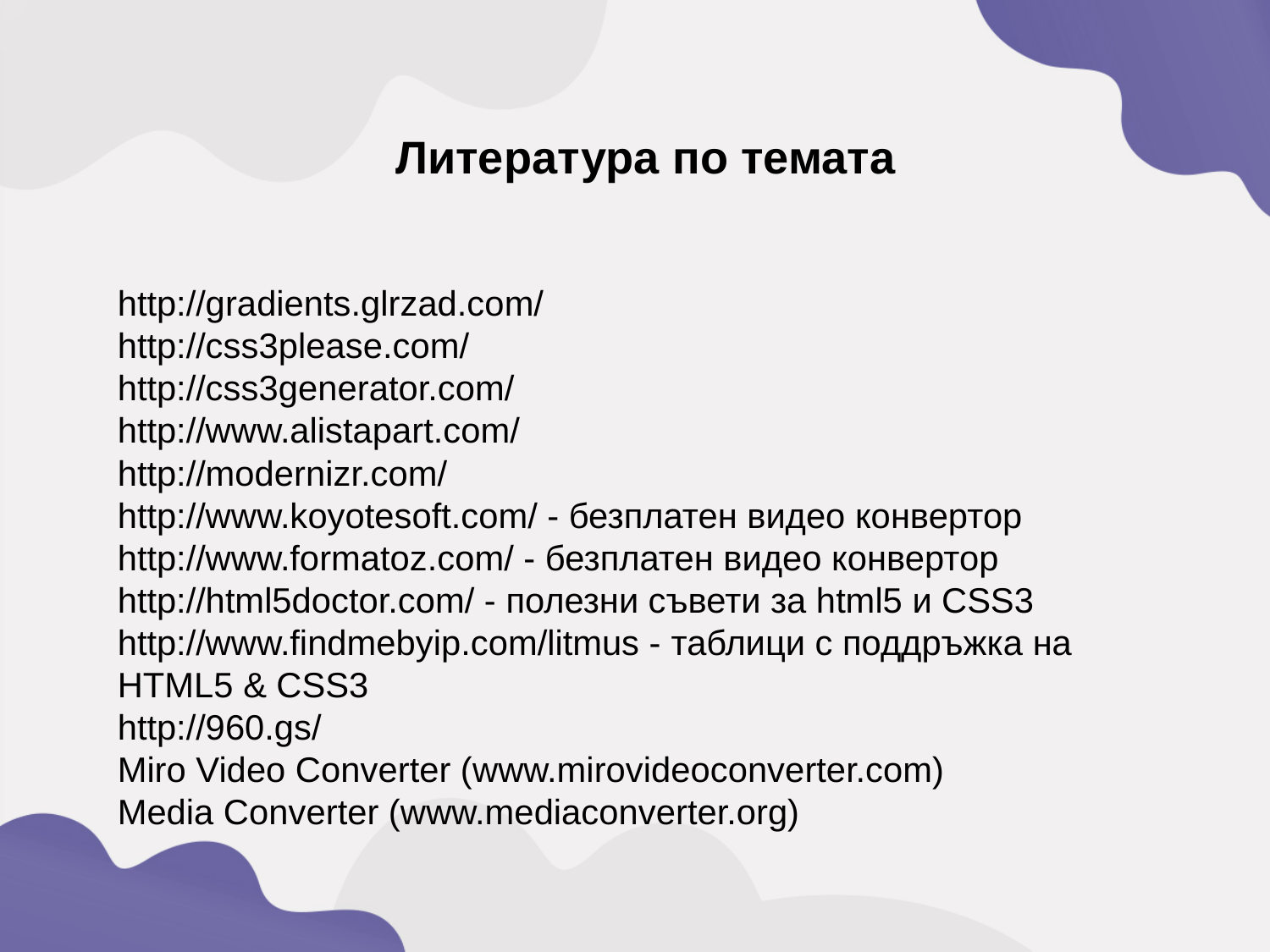

Литература по темата
http://gradients.glrzad.com/
http://css3please.com/
http://css3generator.com/
http://www.alistapart.com/
http://modernizr.com/
http://www.koyotesoft.com/ - безплатен видео конвертор
http://www.formatoz.com/ - безплатен видео конвертор
http://html5doctor.com/ - полезни съвети за html5 и CSS3
http://www.findmebyip.com/litmus - таблици с поддръжка на HTML5 & CSS3
http://960.gs/
Miro Video Converter (www.mirovideoconverter.com)
Media Converter (www.mediaconverter.org)